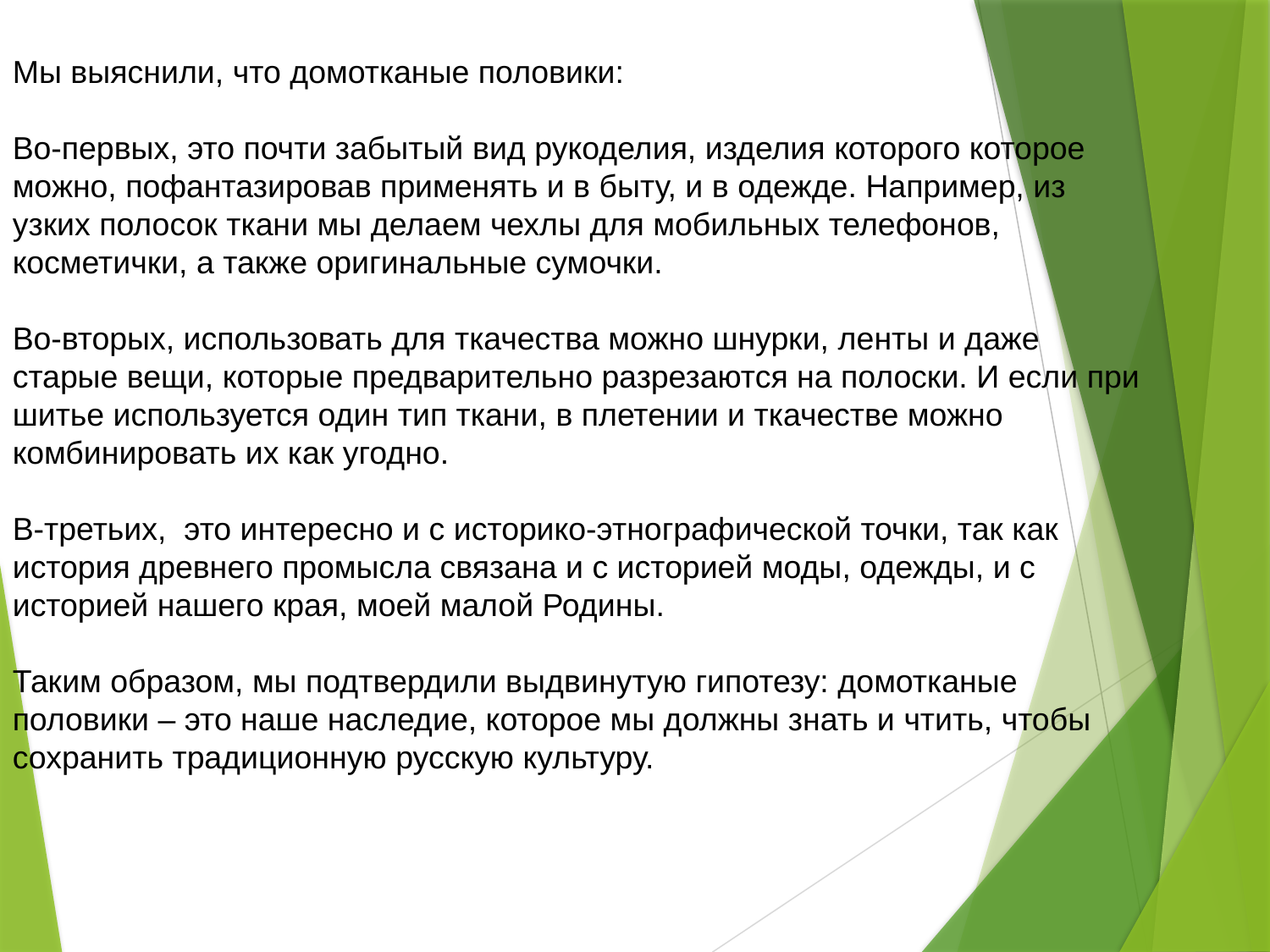

Мы выяснили, что домотканые половики:

Во-первых, это почти забытый вид рукоделия, изделия которого которое можно, пофантазировав применять и в быту, и в одежде. Например, из узких полосок ткани мы делаем чехлы для мобильных телефонов, косметички, а также оригинальные сумочки.

Во-вторых, использовать для ткачества можно шнурки, ленты и даже старые вещи, которые предварительно разрезаются на полоски. И если при шитье используется один тип ткани, в плетении и ткачестве можно комбинировать их как угодно.

В-третьих,  это интересно и с историко-этнографической точки, так как история древнего промысла связана и с историей моды, одежды, и с историей нашего края, моей малой Родины.

Таким образом, мы подтвердили выдвинутую гипотезу: домотканые половики – это наше наследие, которое мы должны знать и чтить, чтобы сохранить традиционную русскую культуру.